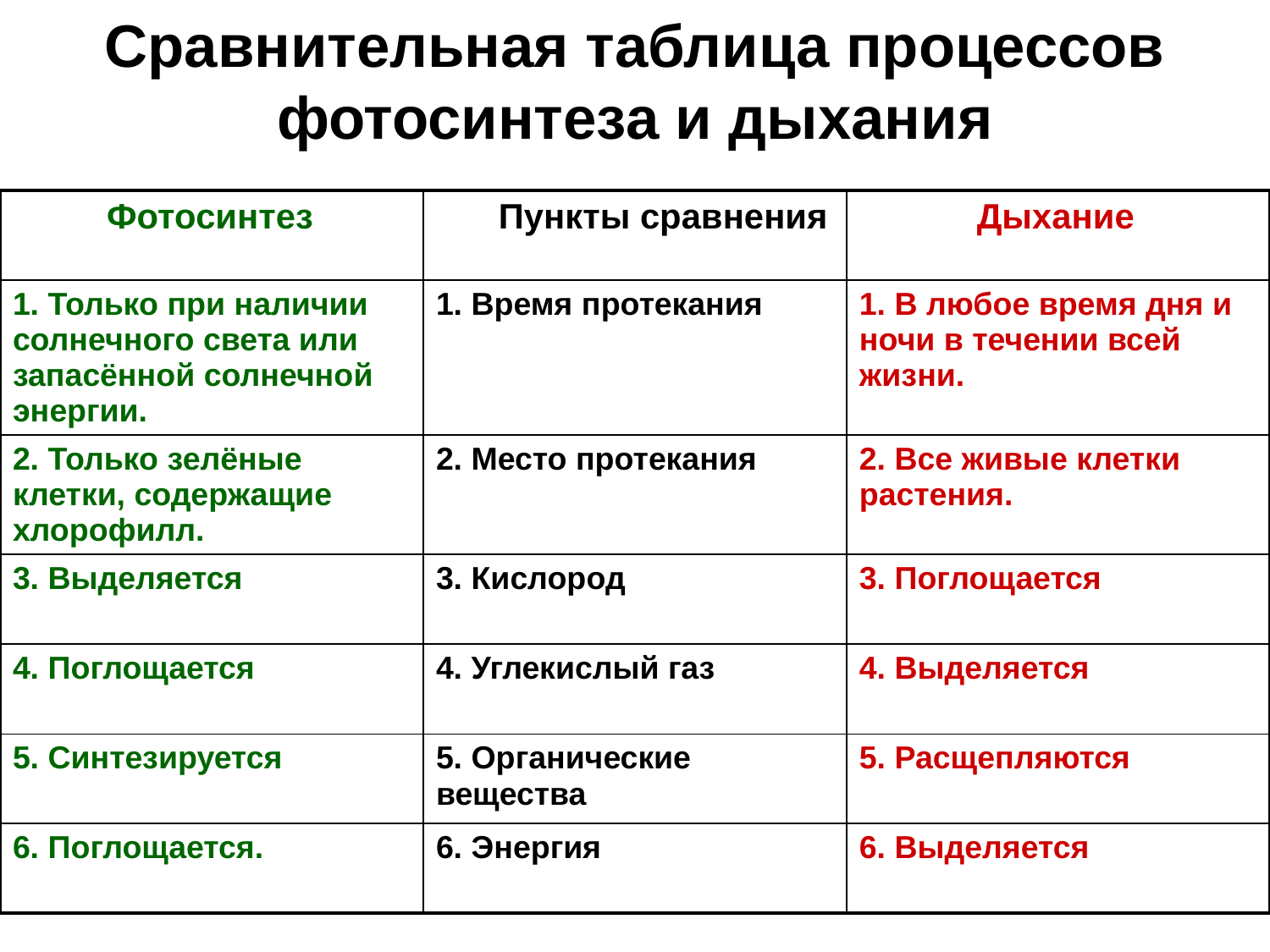

# Сравнительная таблица процессов фотосинтеза и дыхания
| Фотосинтез | Пункты сравнения | Дыхание |
| --- | --- | --- |
| 1. Только при наличии солнечного света или запасённой солнечной энергии. | 1. Время протекания | 1. В любое время дня и ночи в течении всей жизни. |
| 2. Только зелёные клетки, содержащие хлорофилл. | 2. Место протекания | 2. Все живые клетки растения. |
| 3. Выделяется | 3. Кислород | 3. Поглощается |
| 4. Поглощается | 4. Углекислый газ | 4. Выделяется |
| 5. Синтезируется | 5. Органические вещества | 5. Расщепляются |
| 6. Поглощается. | 6. Энергия | 6. Выделяется |